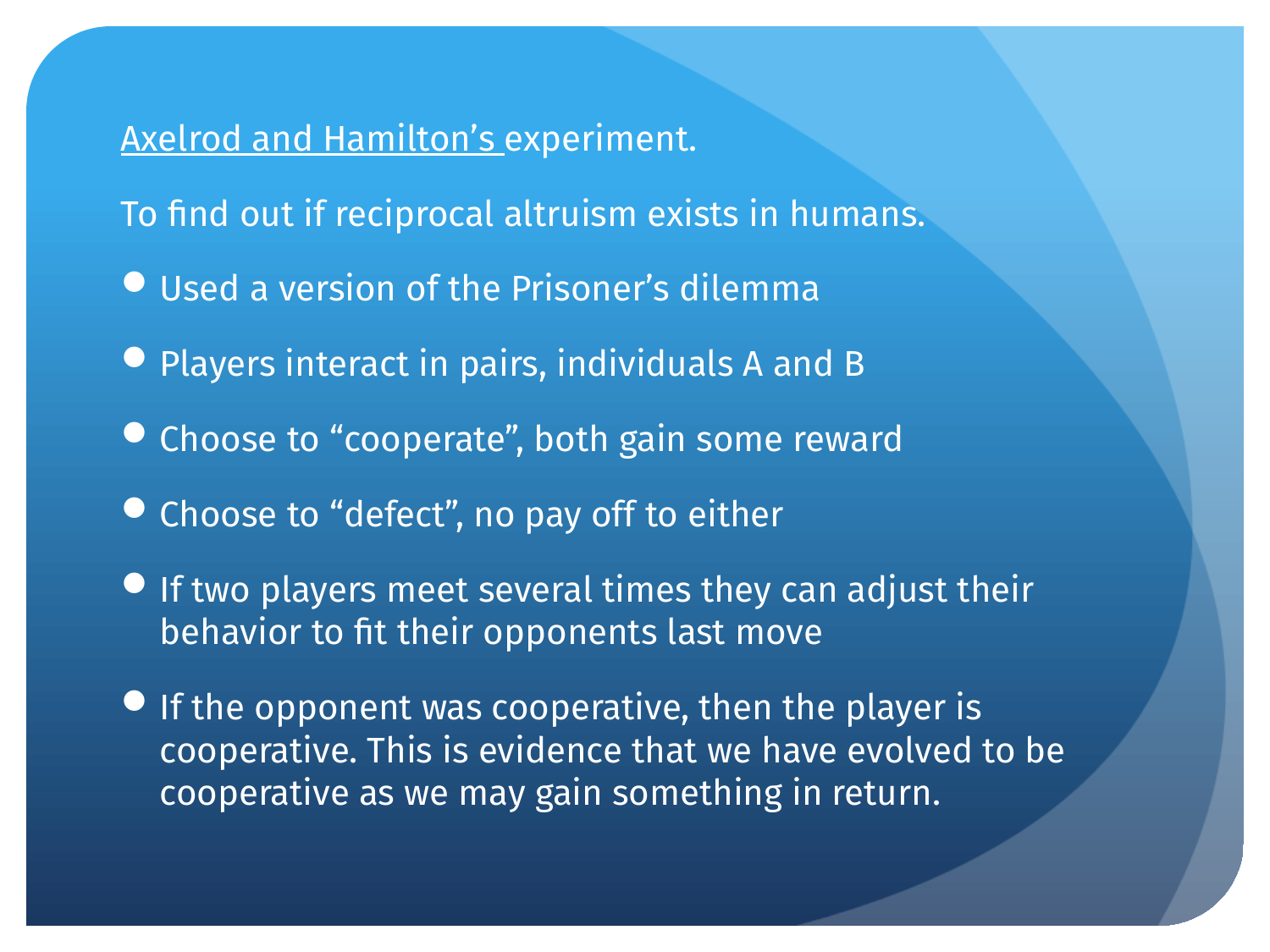

Axelrod and Hamilton’s experiment.
To find out if reciprocal altruism exists in humans.
Used a version of the Prisoner’s dilemma
Players interact in pairs, individuals A and B
Choose to “cooperate”, both gain some reward
Choose to “defect”, no pay off to either
If two players meet several times they can adjust their behavior to fit their opponents last move
If the opponent was cooperative, then the player is cooperative. This is evidence that we have evolved to be cooperative as we may gain something in return.